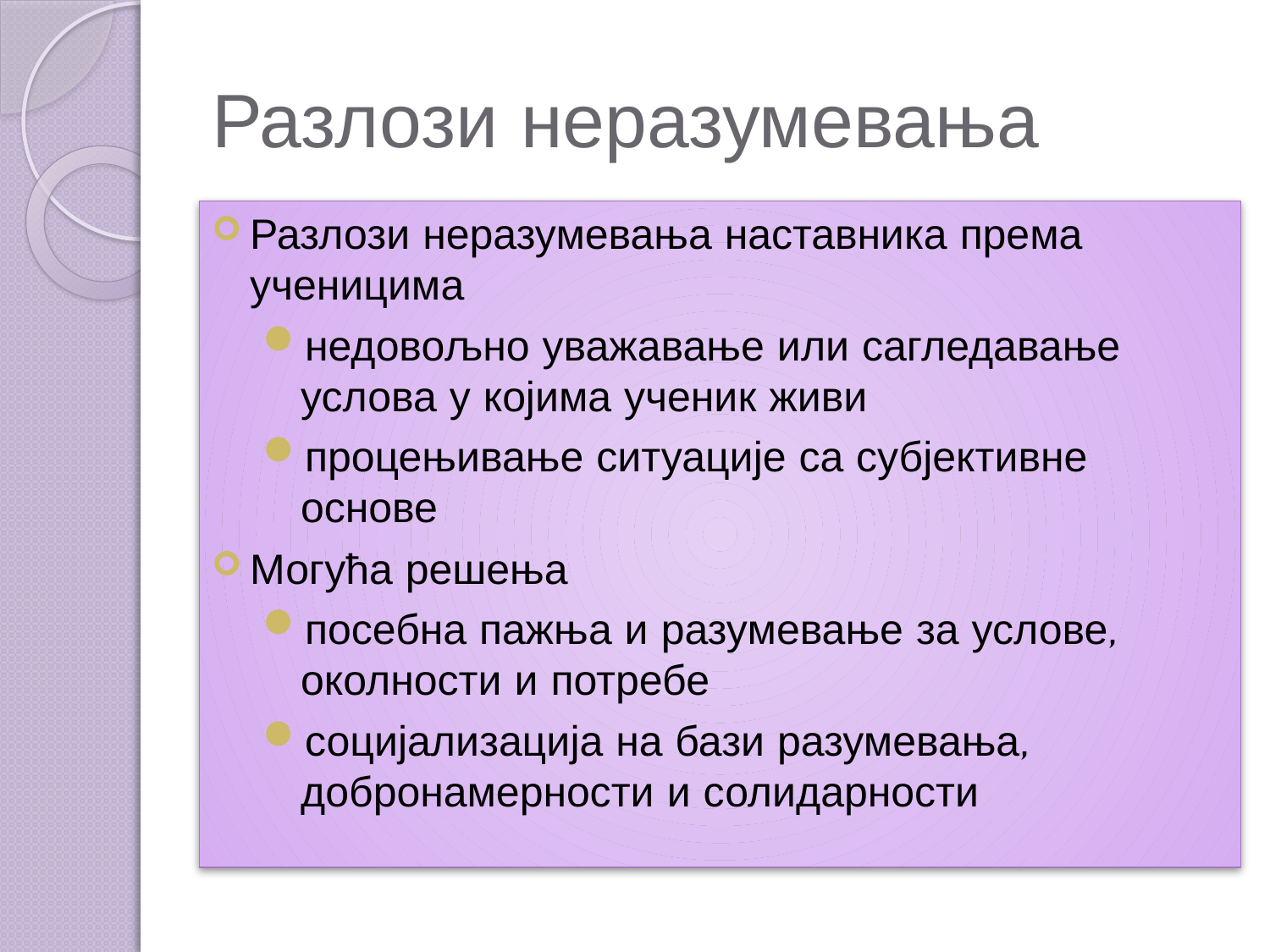

# Разлози неразумевања
Разлози неразумевања наставника према ученицима
недовољно уважавање или сагледавање услова у којима ученик живи
процењивање ситуације са субјективне основе
Могућа решења
посебна пажња и разумевање за услове, околности и потребе
социјализација на бази разумевања, добронамерности и солидарности